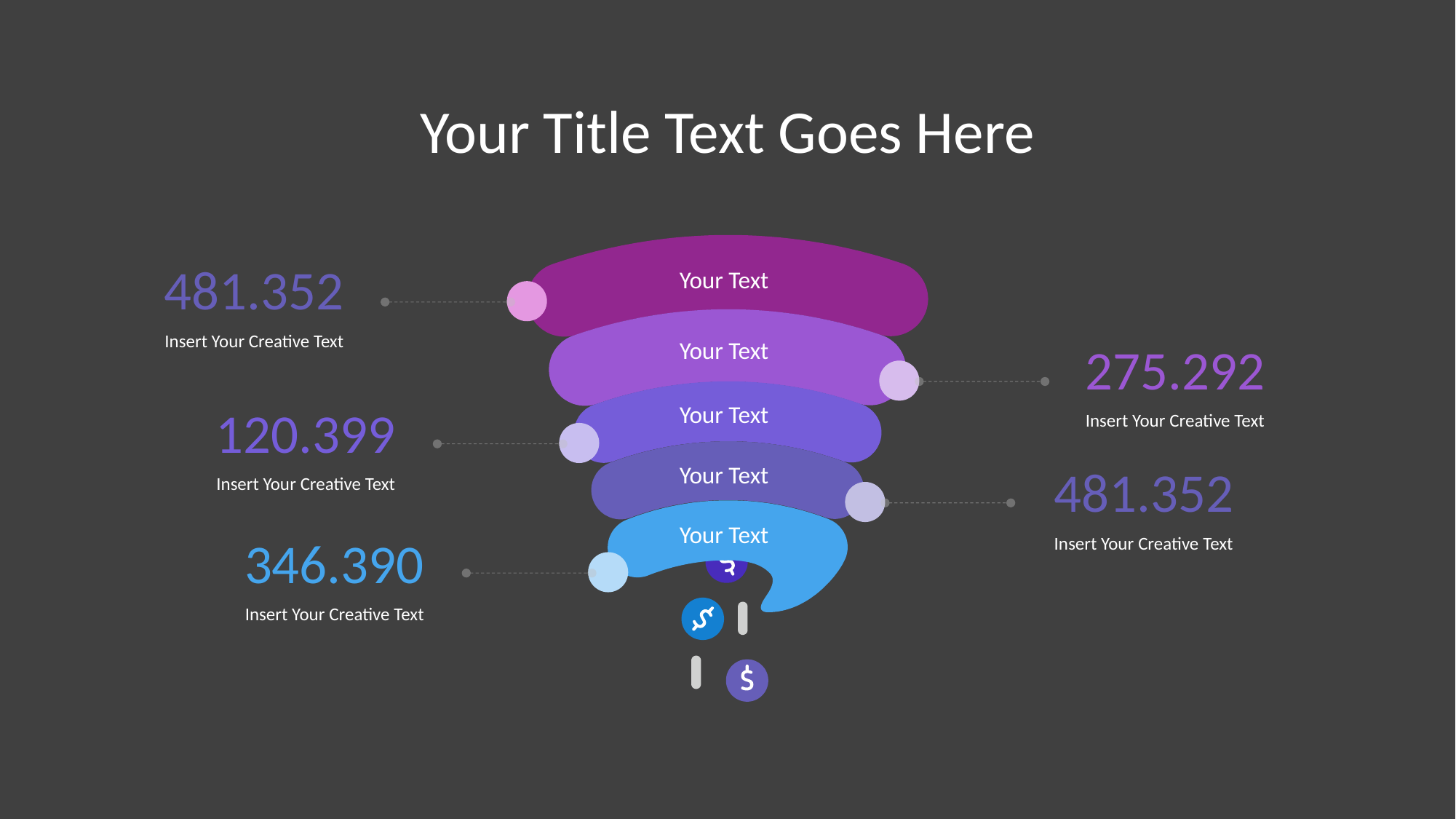

Your Title Text Goes Here

Your Text
481.352
Insert Your Creative Text

Your Text
275.292
Insert Your Creative Text

Your Text
120.399
Insert Your Creative Text

Your Text
481.352
Insert Your Creative Text

Your Text
346.390
Insert Your Creative Text